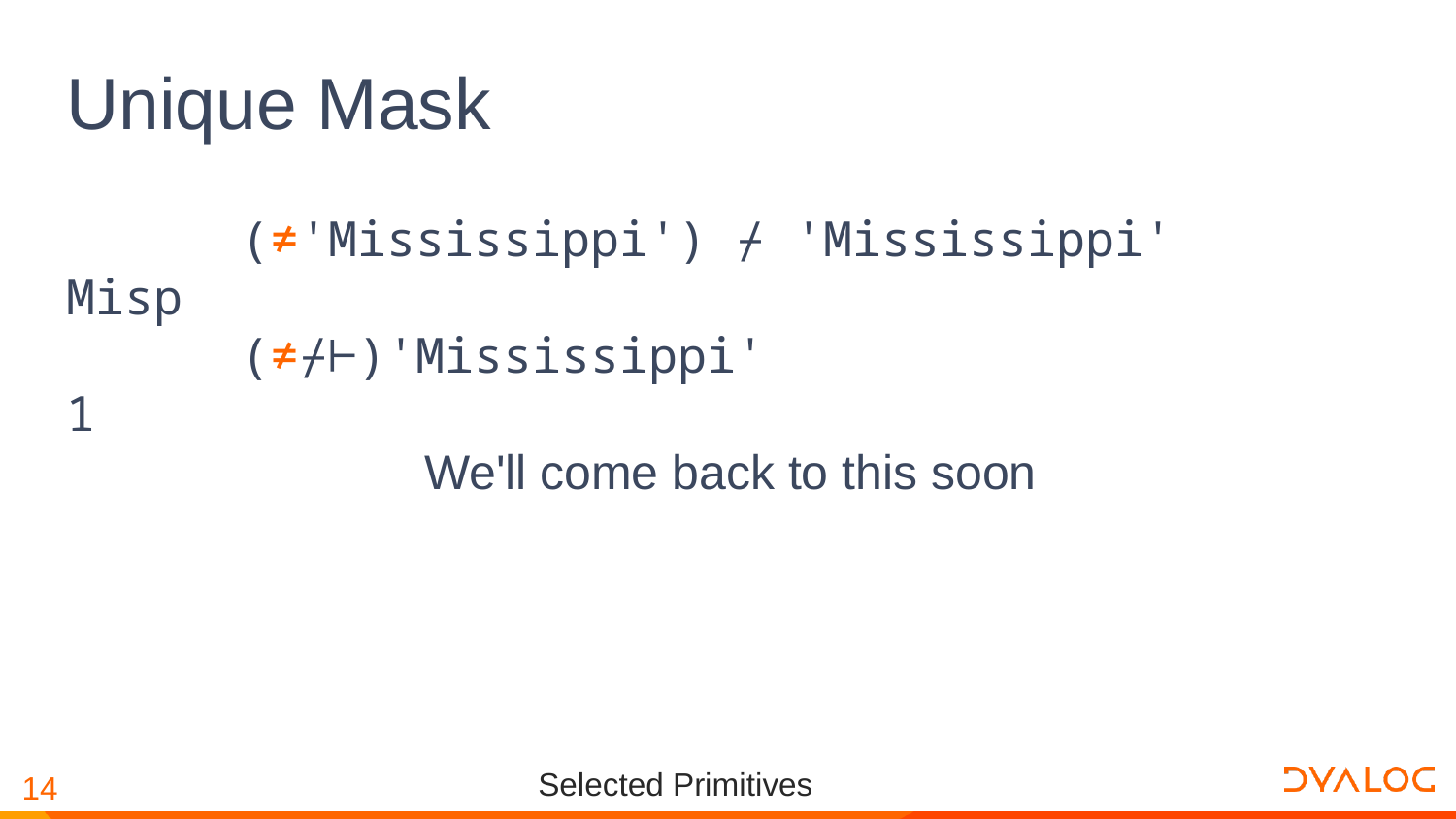

# Unique Mask
      (≠'Mississippi') ⌿ 'Mississippi'
Misp
      (≠⌿⊢)'Mississippi'
1
We'll come back to this soon